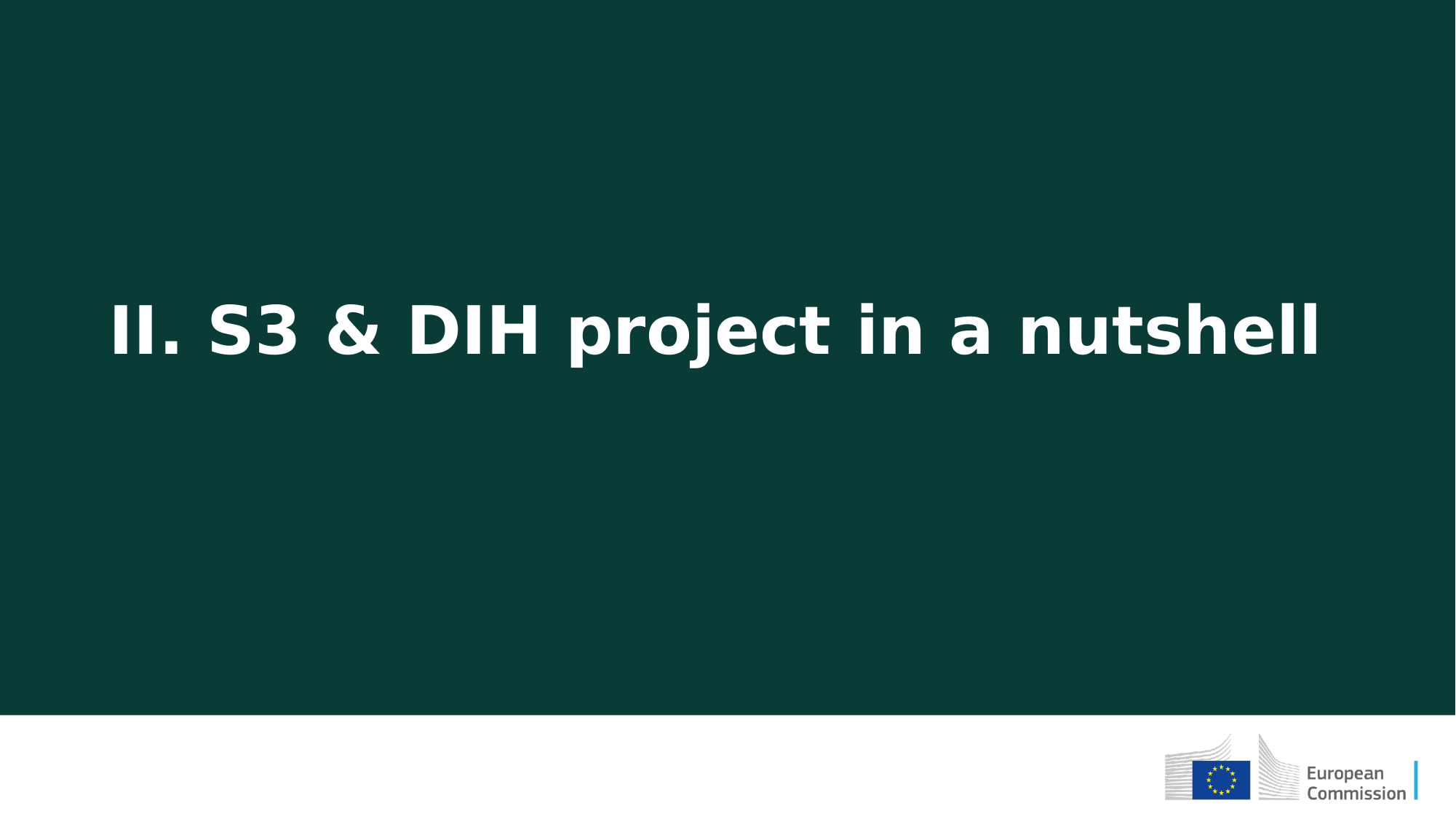

# II. S3 & DIH project in a nutshell